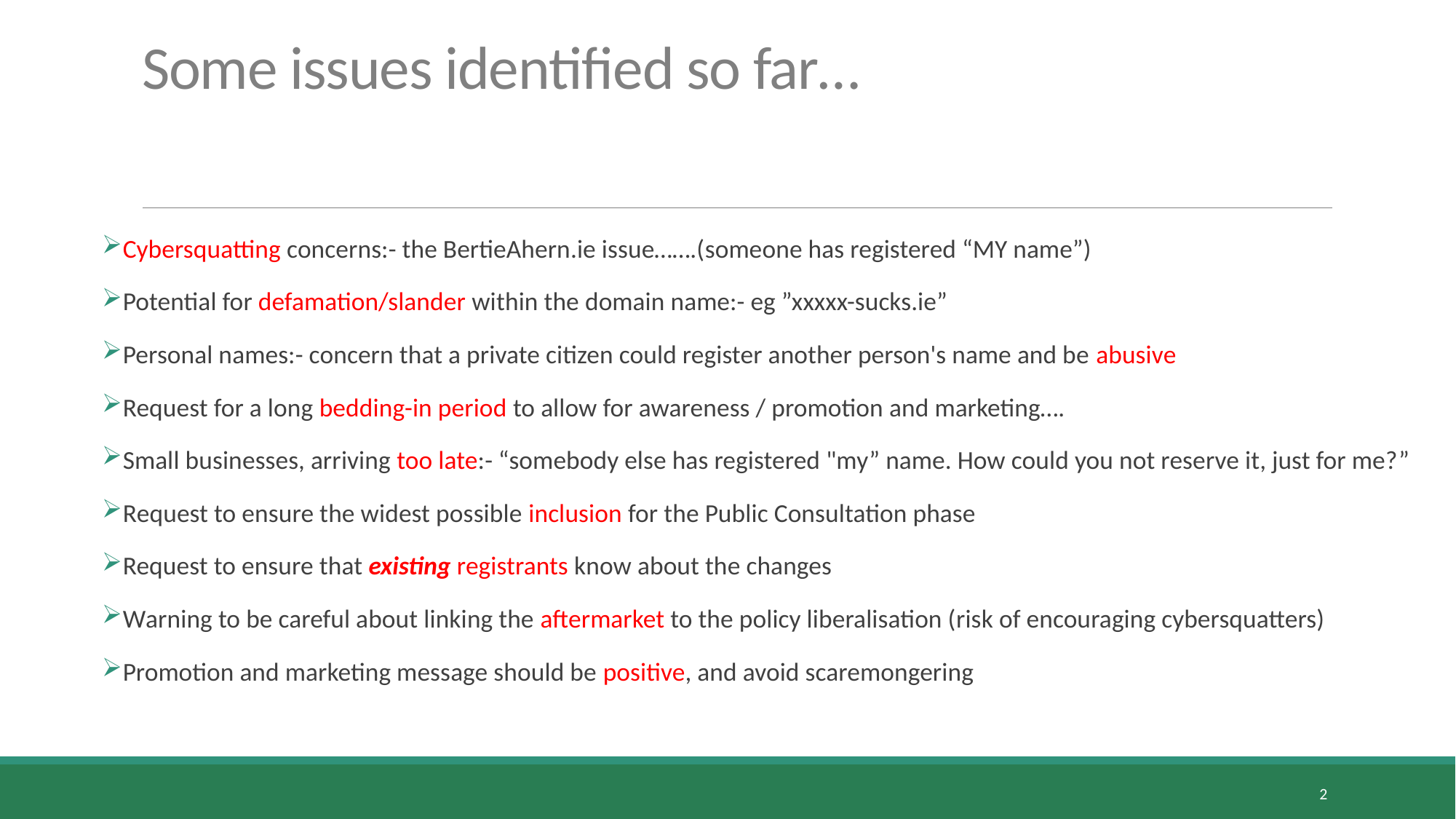

# Some issues identified so far…
 Cybersquatting concerns:- the BertieAhern.ie issue…….(someone has registered “MY name”)
 Potential for defamation/slander within the domain name:- eg ”xxxxx-sucks.ie”
 Personal names:- concern that a private citizen could register another person's name and be abusive
 Request for a long bedding-in period to allow for awareness / promotion and marketing….
 Small businesses, arriving too late:- “somebody else has registered "my” name. How could you not reserve it, just for me?”
 Request to ensure the widest possible inclusion for the Public Consultation phase
 Request to ensure that existing registrants know about the changes
 Warning to be careful about linking the aftermarket to the policy liberalisation (risk of encouraging cybersquatters)
 Promotion and marketing message should be positive, and avoid scaremongering

2